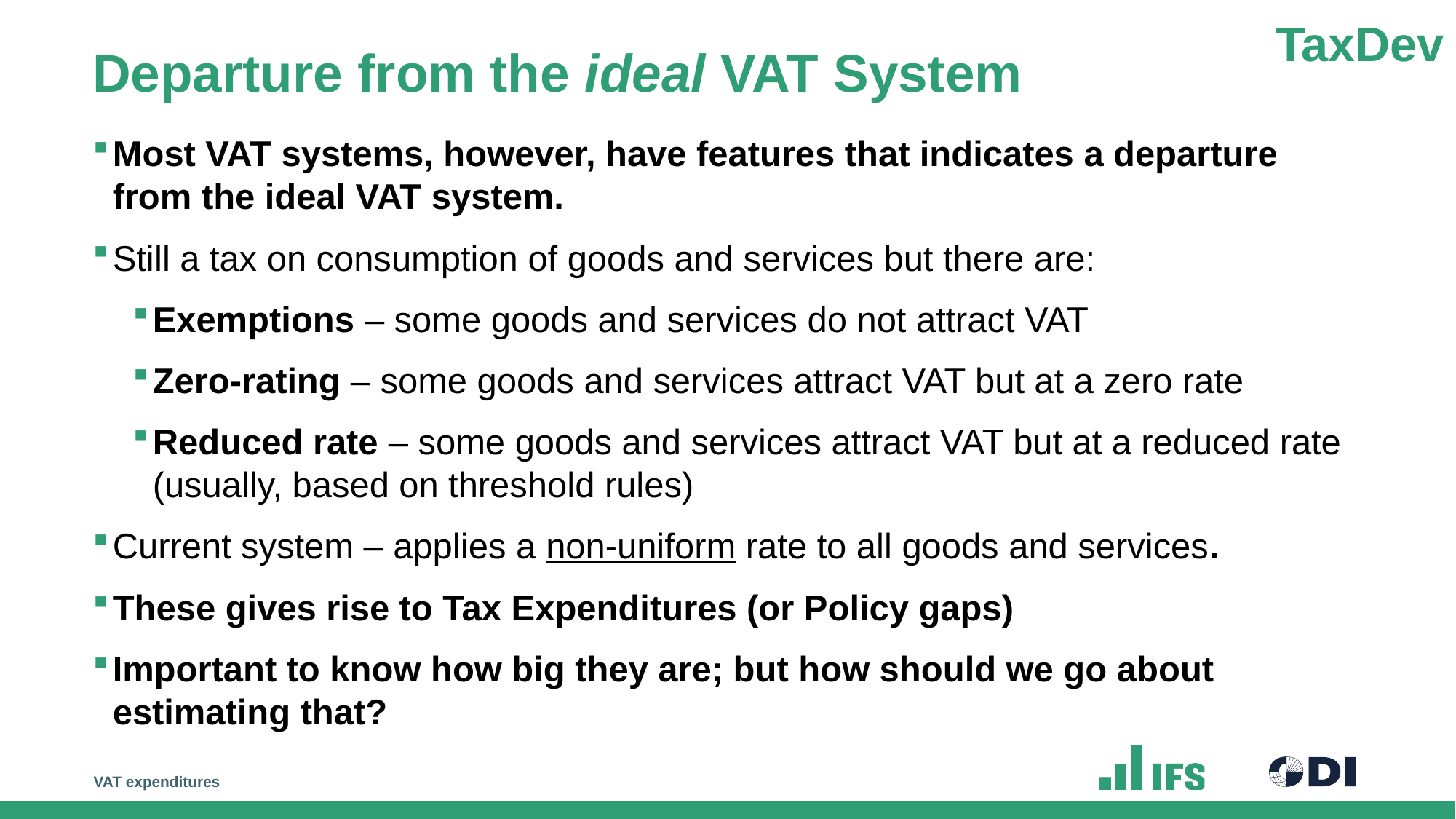

# Departure from the ideal VAT System
Most VAT systems, however, have features that indicates a departure from the ideal VAT system.
Still a tax on consumption of goods and services but there are:
Exemptions – some goods and services do not attract VAT
Zero-rating – some goods and services attract VAT but at a zero rate
Reduced rate – some goods and services attract VAT but at a reduced rate (usually, based on threshold rules)
Current system – applies a non-uniform rate to all goods and services.
These gives rise to Tax Expenditures (or Policy gaps)
Important to know how big they are; but how should we go about estimating that?
VAT expenditures